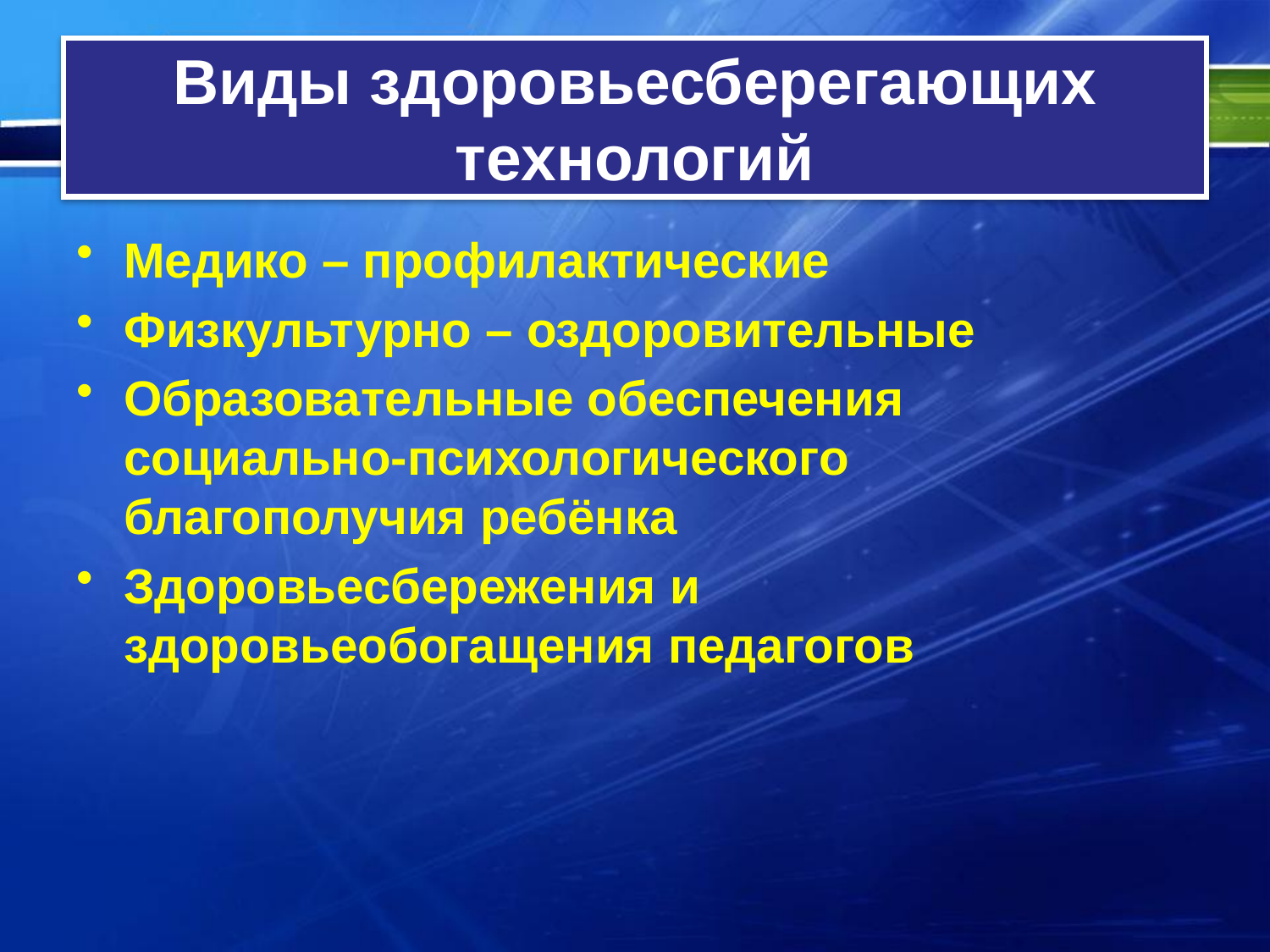

# Виды здоровьесберегающих технологий
Медико – профилактические
Физкультурно – оздоровительные
Образовательные обеспечения социально-психологического благополучия ребёнка
Здоровьесбережения и здоровьеобогащения педагогов